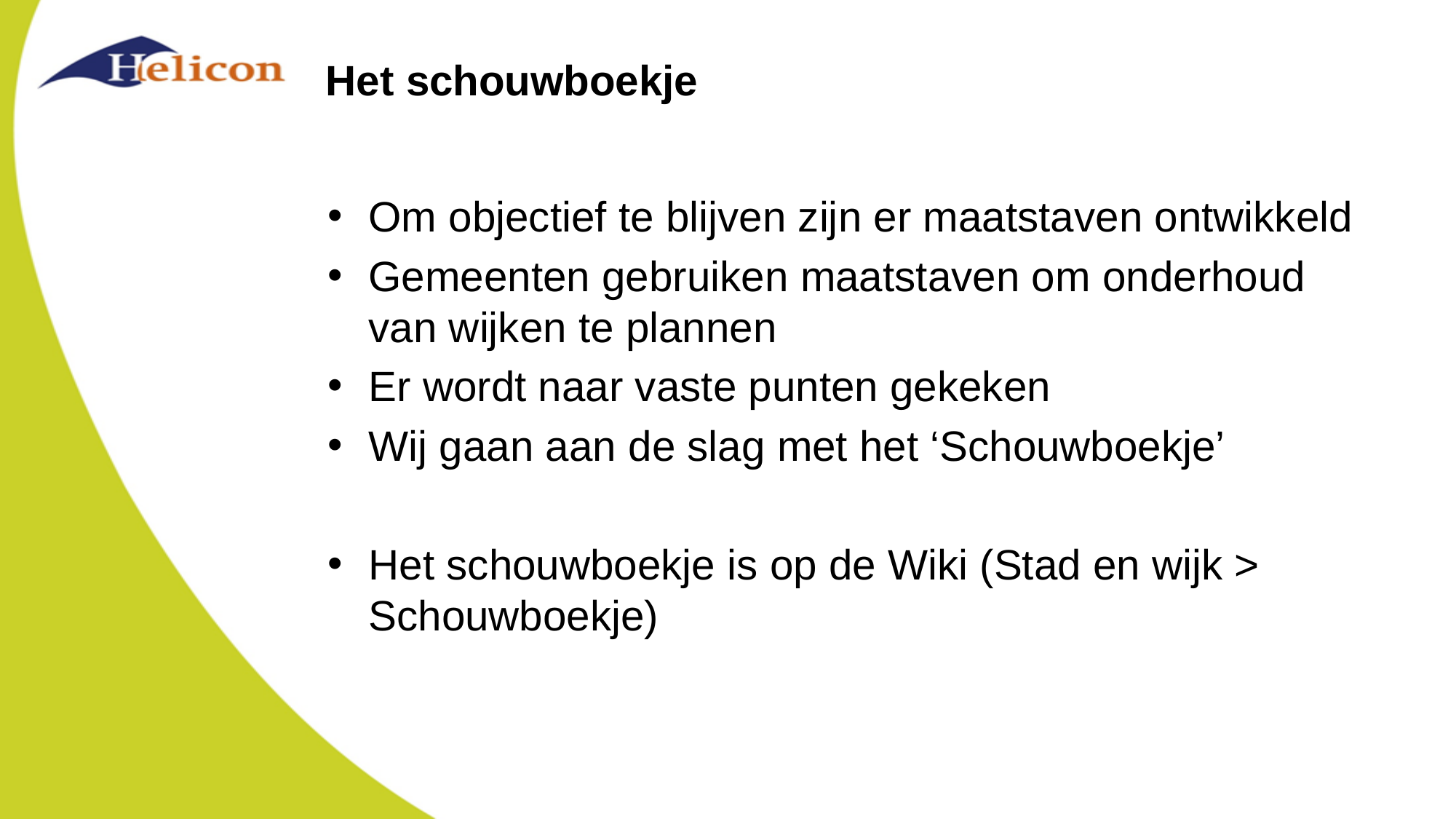

# Het schouwboekje
Om objectief te blijven zijn er maatstaven ontwikkeld
Gemeenten gebruiken maatstaven om onderhoud van wijken te plannen
Er wordt naar vaste punten gekeken
Wij gaan aan de slag met het ‘Schouwboekje’

Het schouwboekje is op de Wiki (Stad en wijk > Schouwboekje)